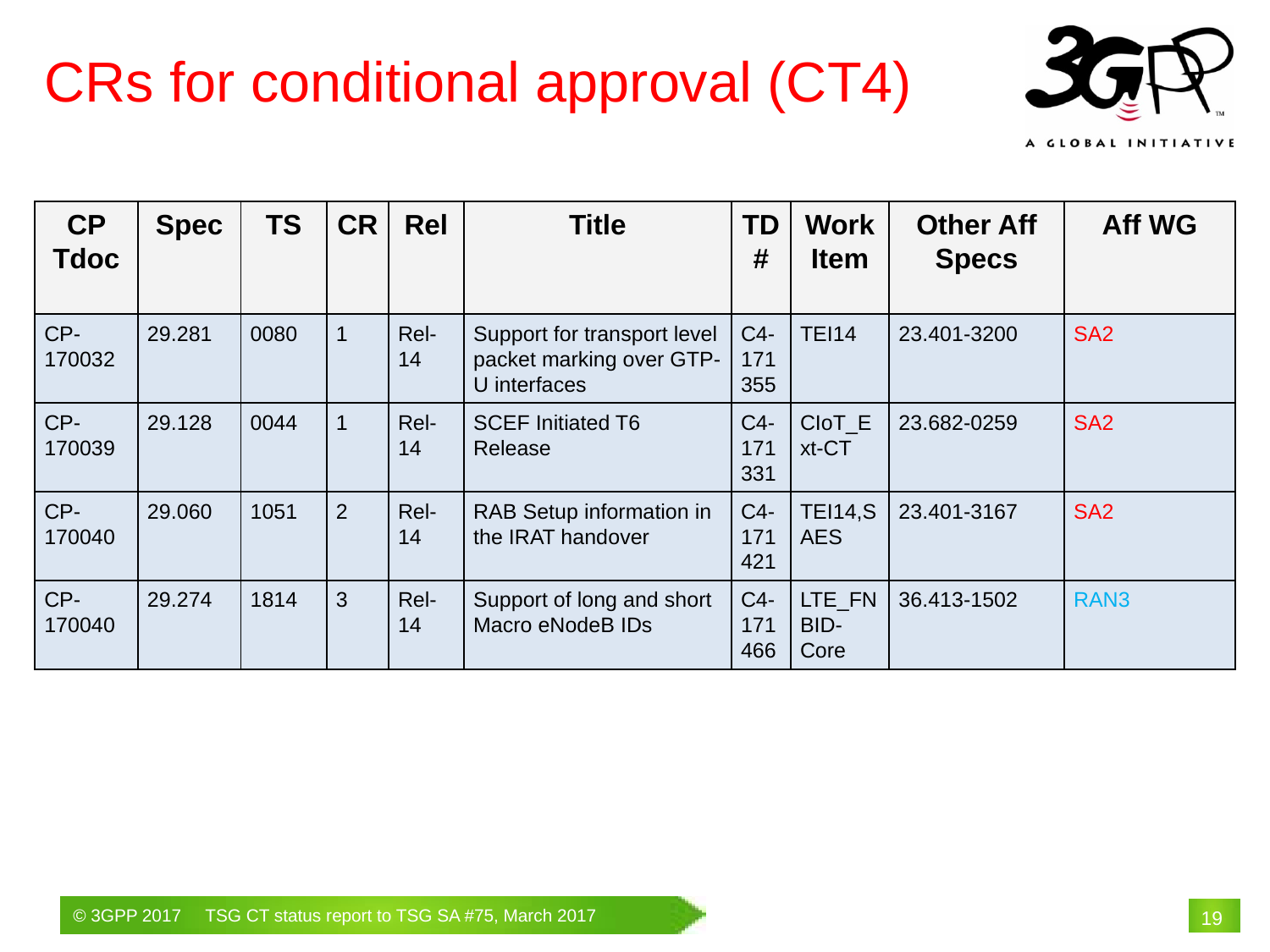

CRs for conditional approval (CT4)

| CP Tdoc | Spec | TS | CR | Rel | Title | TD# | Work Item | Other Aff Specs | Aff WG |
| --- | --- | --- | --- | --- | --- | --- | --- | --- | --- |
| CP-170032 | 29.281 | 0080 | 1 | Rel-14 | Support for transport level packet marking over GTP-U interfaces | C4-171355 | TEI14 | 23.401-3200 | SA2 |
| CP-170039 | 29.128 | 0044 | 1 | Rel-14 | SCEF Initiated T6 Release | C4-171331 | CIoT\_Ext-CT | 23.682-0259 | SA2 |
| CP-170040 | 29.060 | 1051 | 2 | Rel-14 | RAB Setup information in the IRAT handover | C4-171421 | TEI14,SAES | 23.401-3167 | SA2 |
| CP-170040 | 29.274 | 1814 | 3 | Rel-14 | Support of long and short Macro eNodeB IDs | C4-171466 | LTE\_FNBID-Core | 36.413-1502 | RAN3 |
# 19